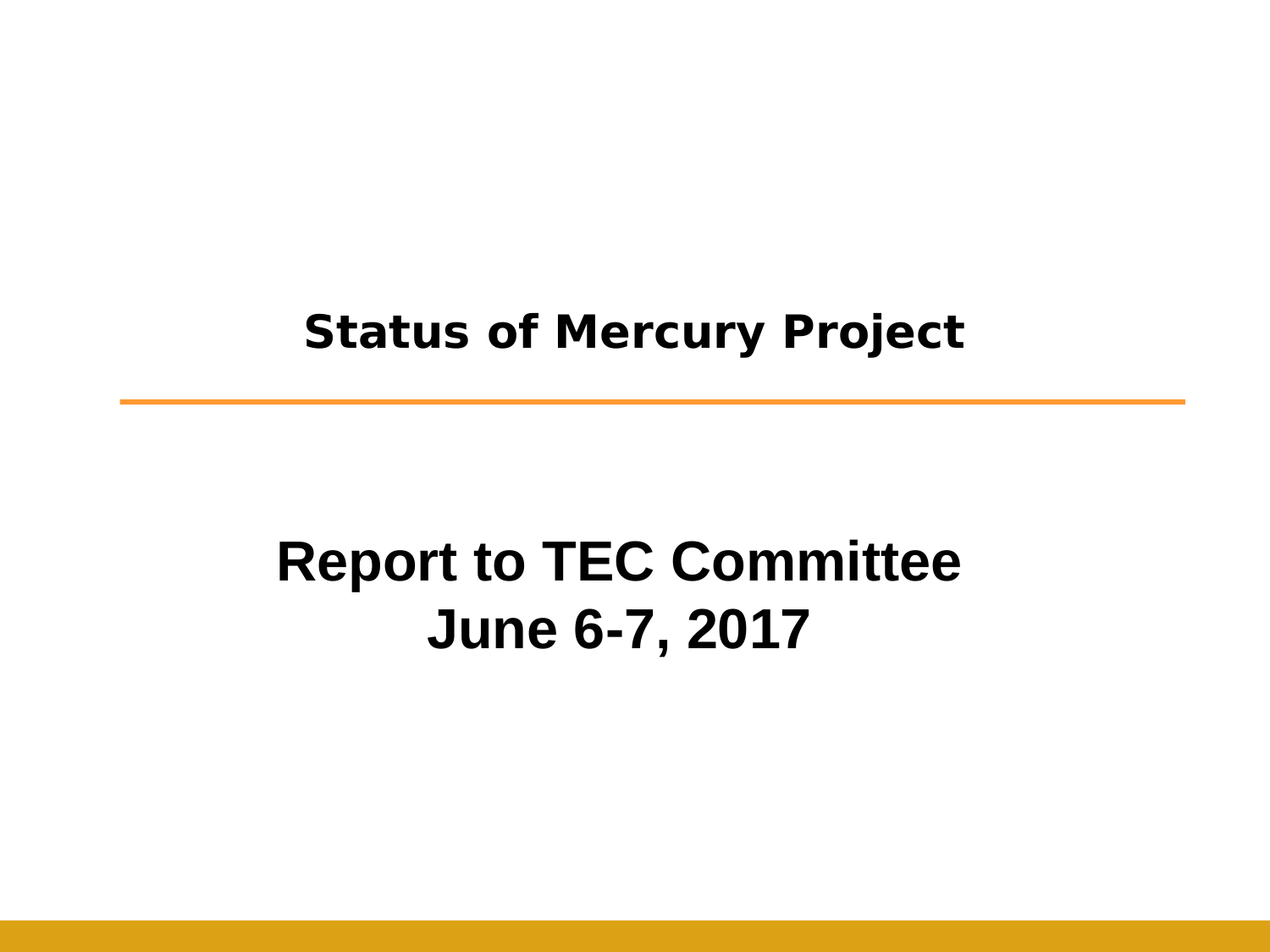

# Status of Mercury Project

Report to TEC Committee
June 6-7, 2017